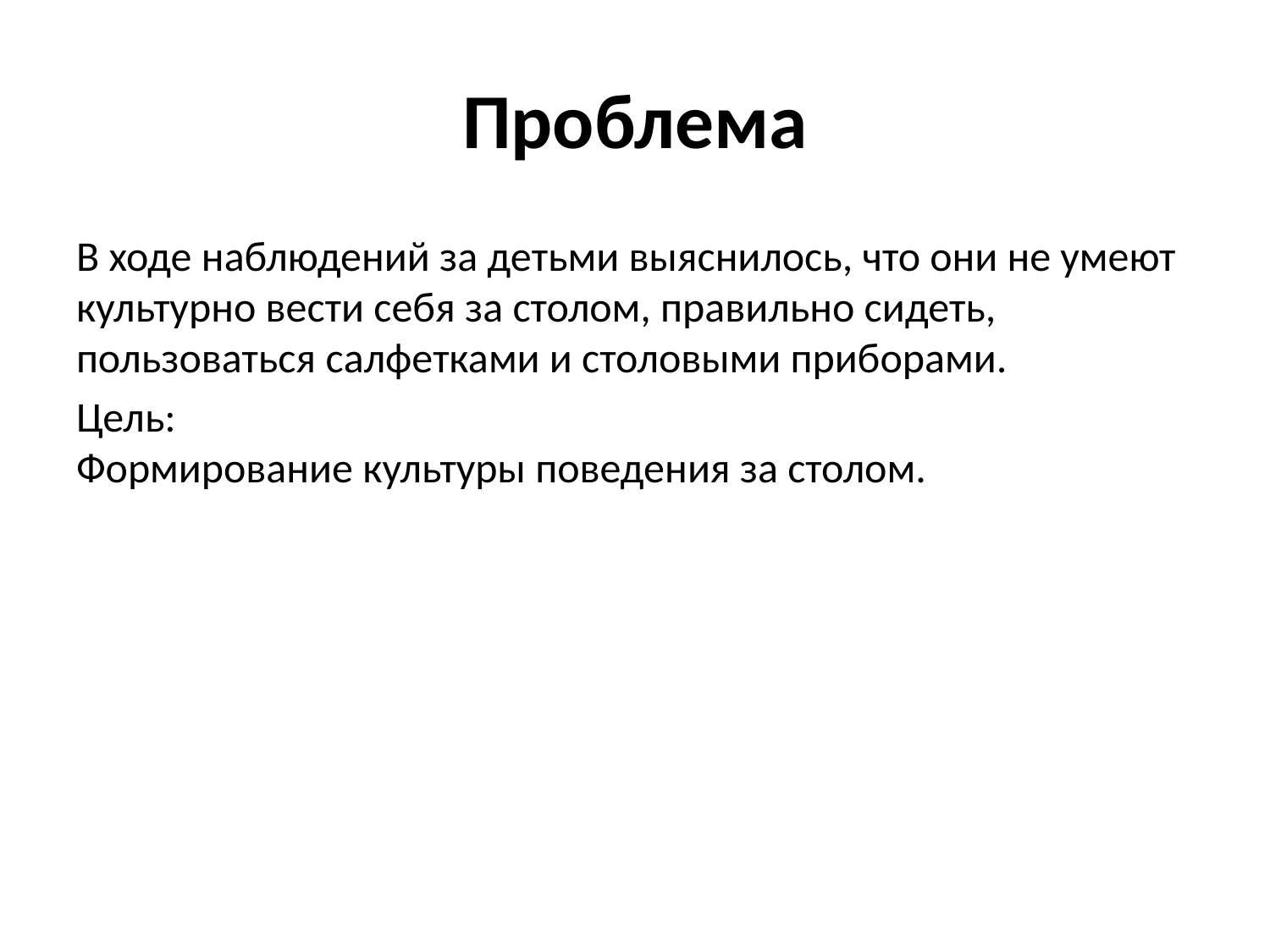

# Проблема
В ходе наблюдений за детьми выяснилось, что они не умеют культурно вести себя за столом, правильно сидеть, пользоваться салфетками и столовыми приборами.
Цель:
Формирование культуры поведения за столом.